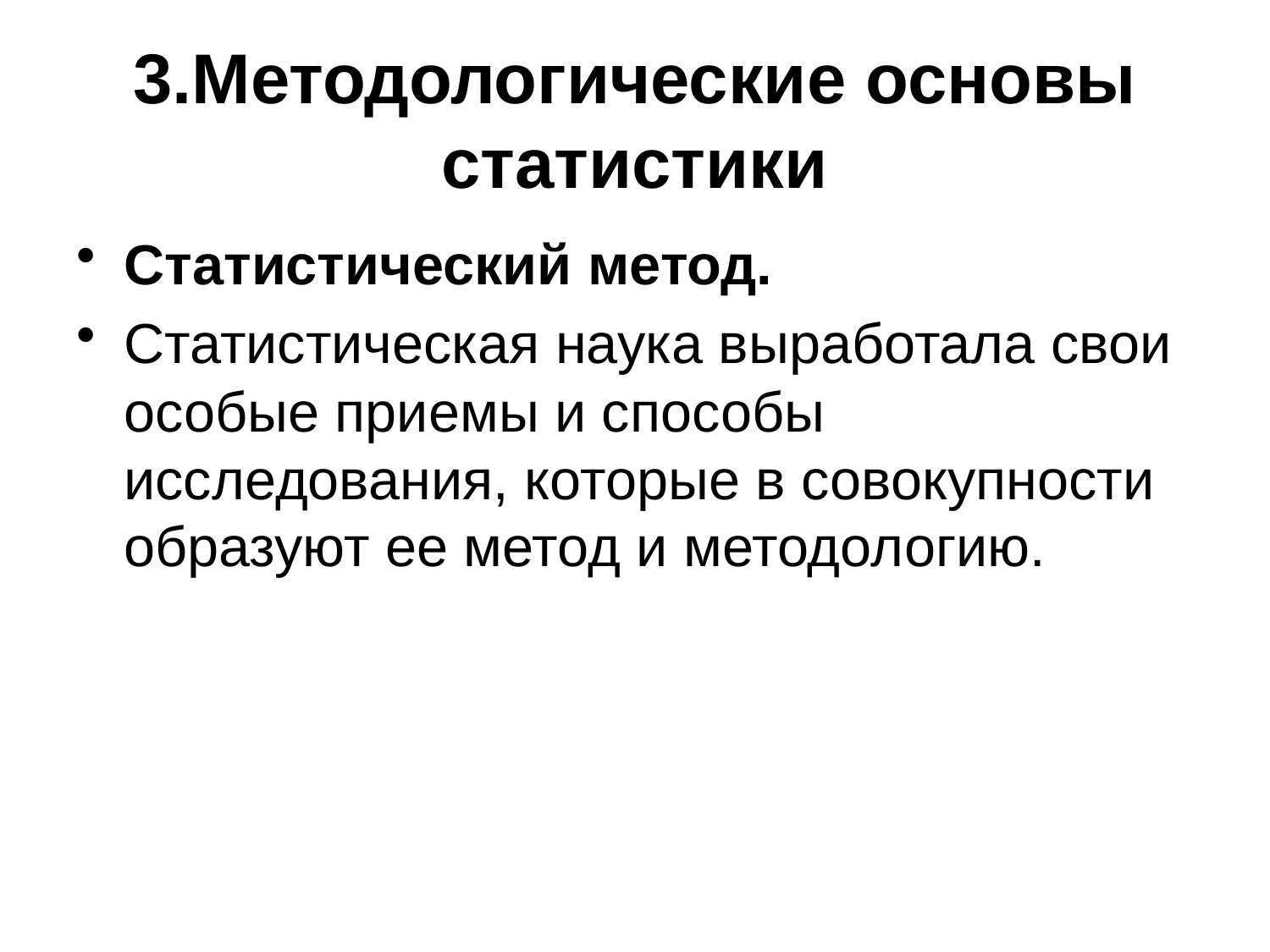

# 3.Методологические основы статистики
Статистический метод.
Статистическая наука выработала свои особые приемы и способы исследования, которые в совокупности образуют ее метод и методологию.